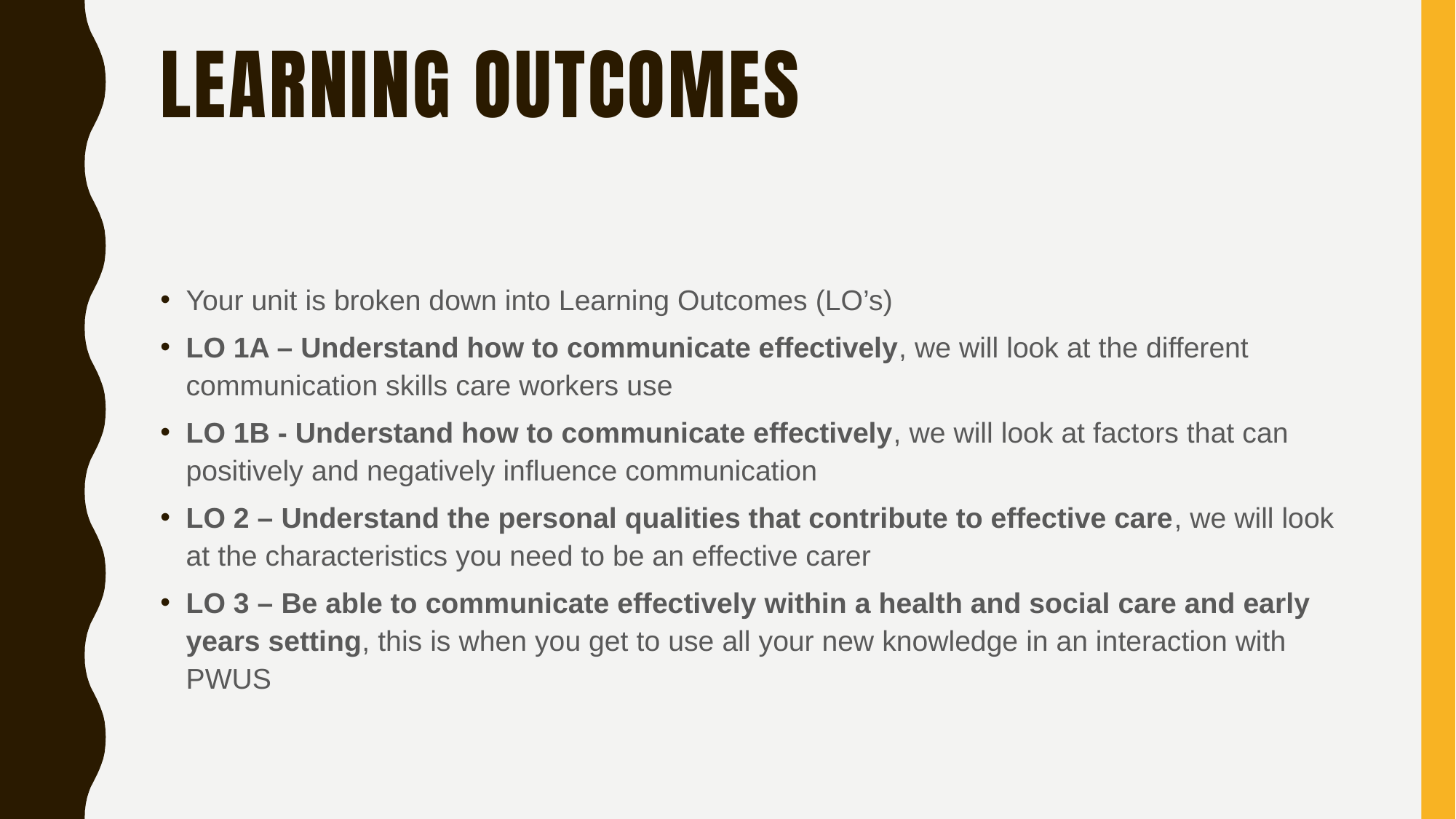

# Learning Outcomes
Your unit is broken down into Learning Outcomes (LO’s)
LO 1A – Understand how to communicate effectively, we will look at the different communication skills care workers use
LO 1B - Understand how to communicate effectively, we will look at factors that can positively and negatively influence communication
LO 2 – Understand the personal qualities that contribute to effective care, we will look at the characteristics you need to be an effective carer
LO 3 – Be able to communicate effectively within a health and social care and early years setting, this is when you get to use all your new knowledge in an interaction with PWUS